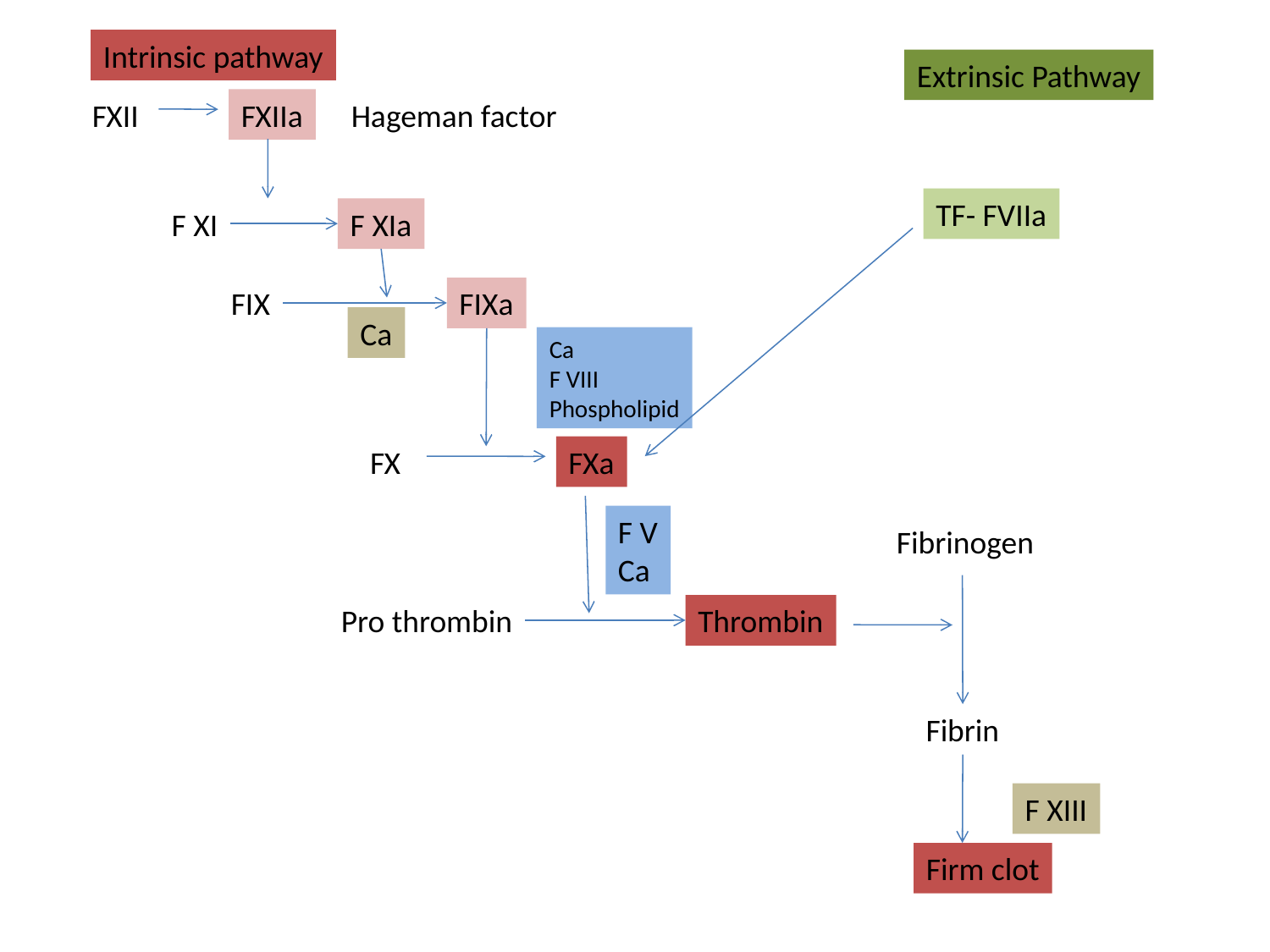

Intrinsic pathway
Extrinsic Pathway
FXII
FXIIa
Hageman factor
TF- FVIIa
F XI
F XIa
FIX
FIXa
Ca
Ca
F VIII
Phospholipid
FX
FXa
F V
Ca
Fibrinogen
Pro thrombin
Thrombin
Fibrin
F XIII
Firm clot